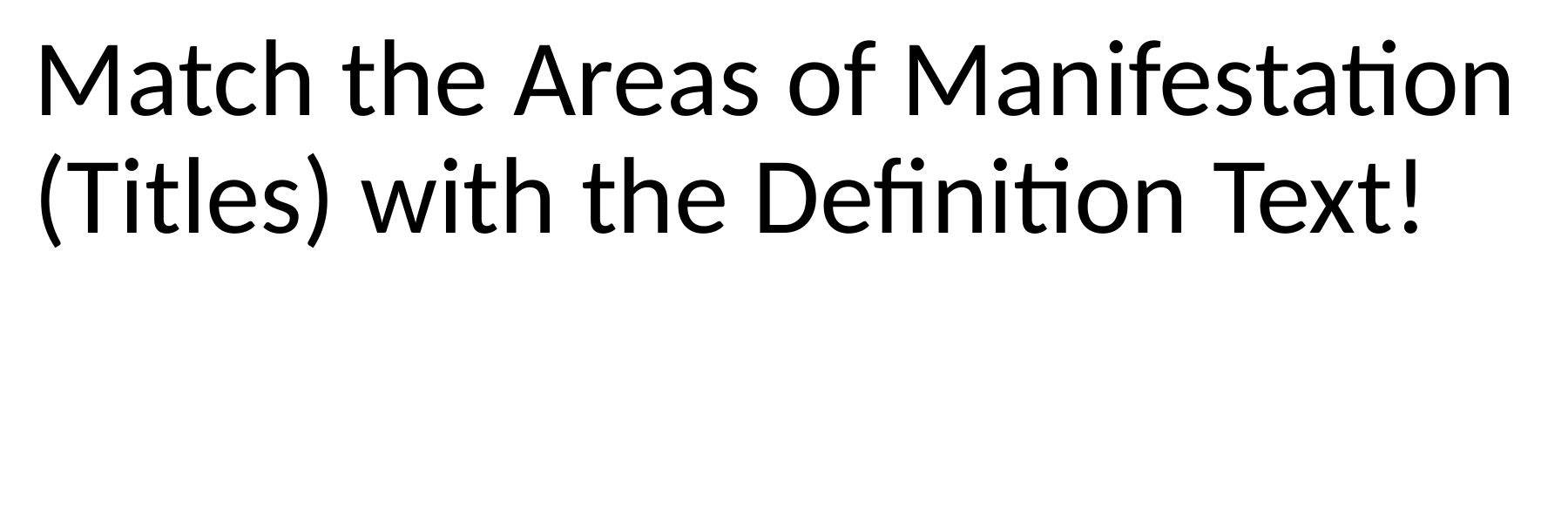

Match the Areas of Manifestation (Titles) with the Definition Text!